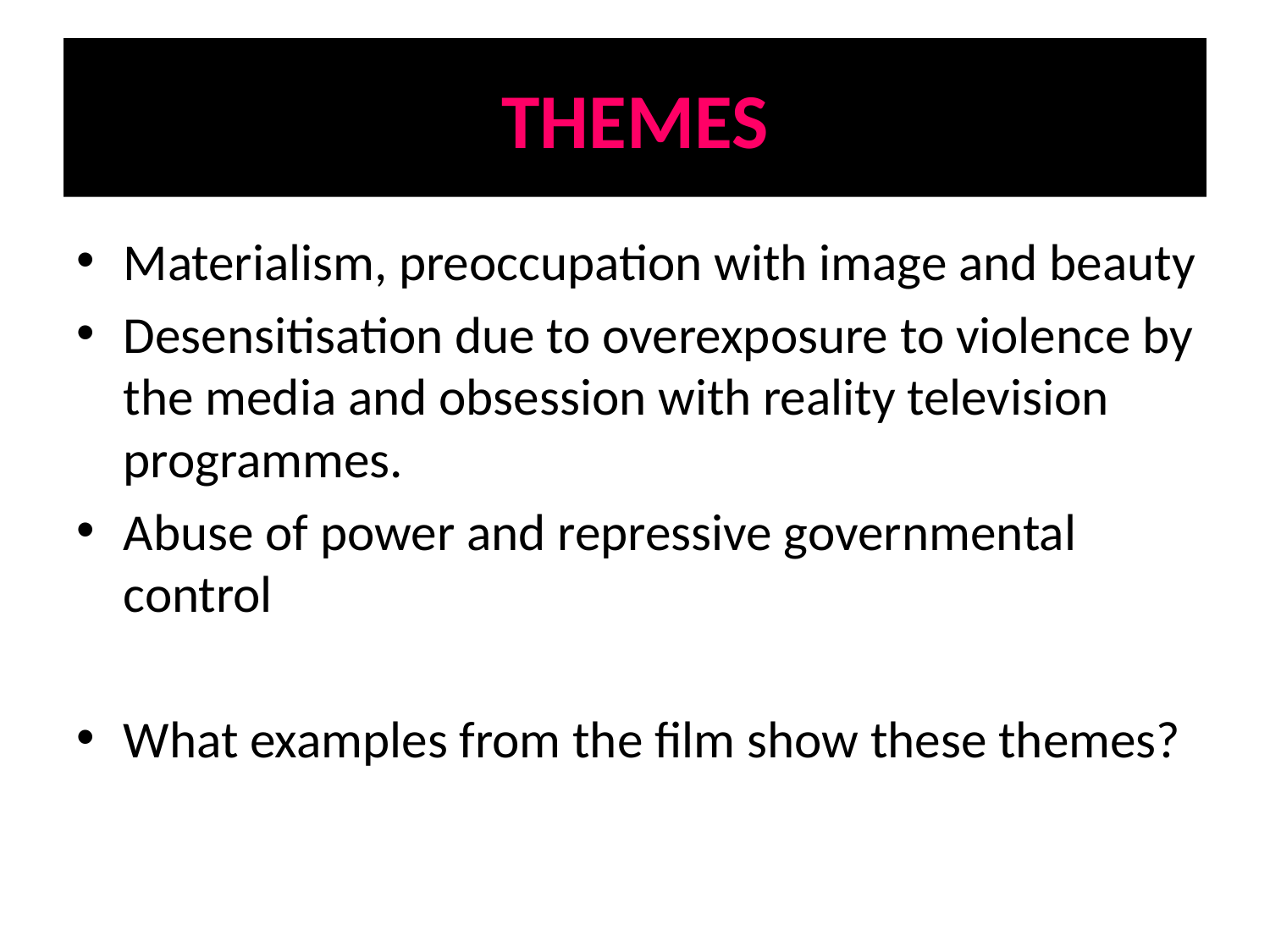

# THEMES
Materialism, preoccupation with image and beauty
Desensitisation due to overexposure to violence by the media and obsession with reality television programmes.
Abuse of power and repressive governmental control

What examples from the film show these themes?